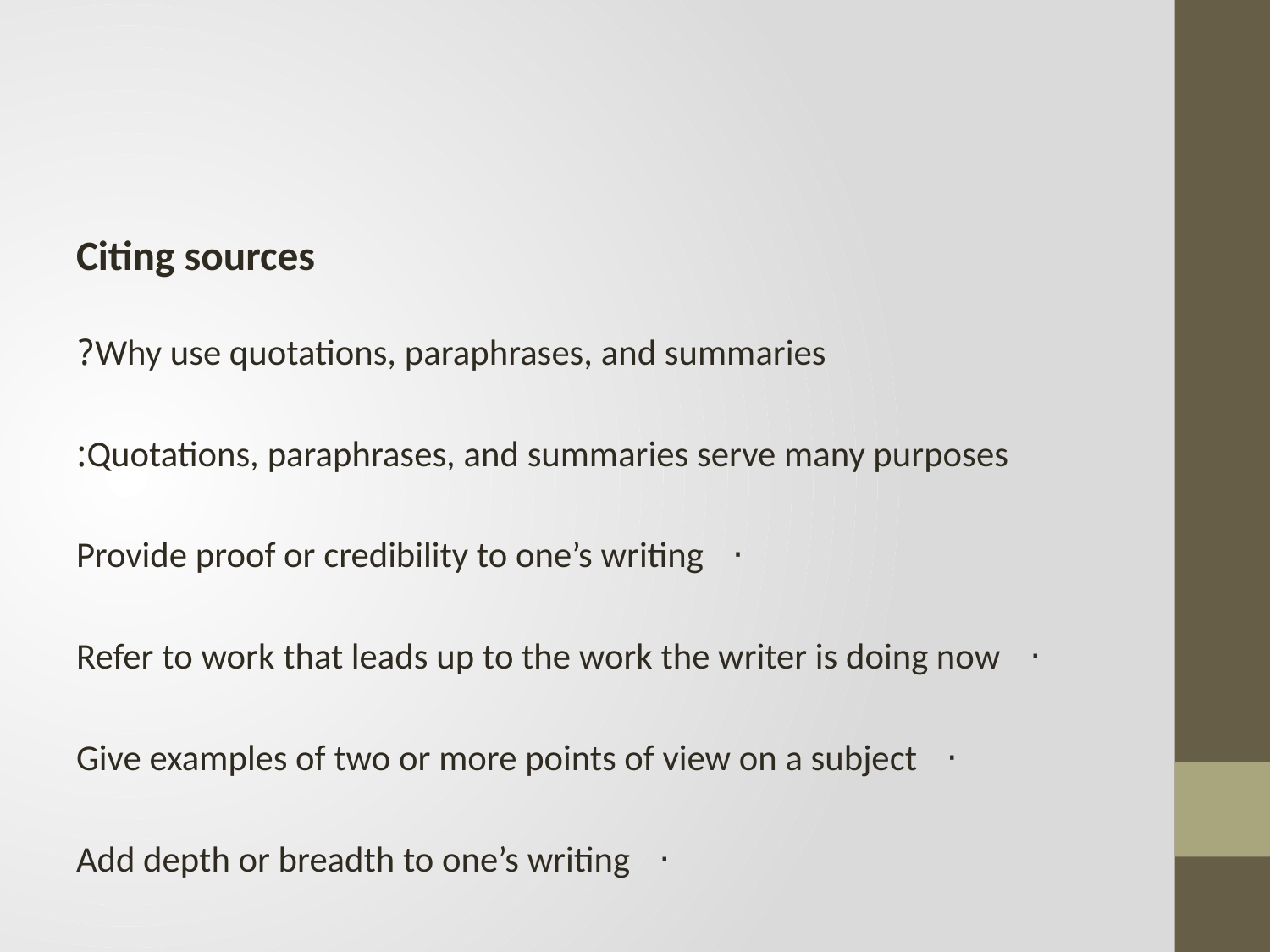

#
Citing sources

Why use quotations, paraphrases, and summaries?

Quotations, paraphrases, and summaries serve many purposes:

·   Provide proof or credibility to one’s writing

·   Refer to work that leads up to the work the writer is doing now

·   Give examples of two or more points of view on a subject

·   Add depth or breadth to one’s writing